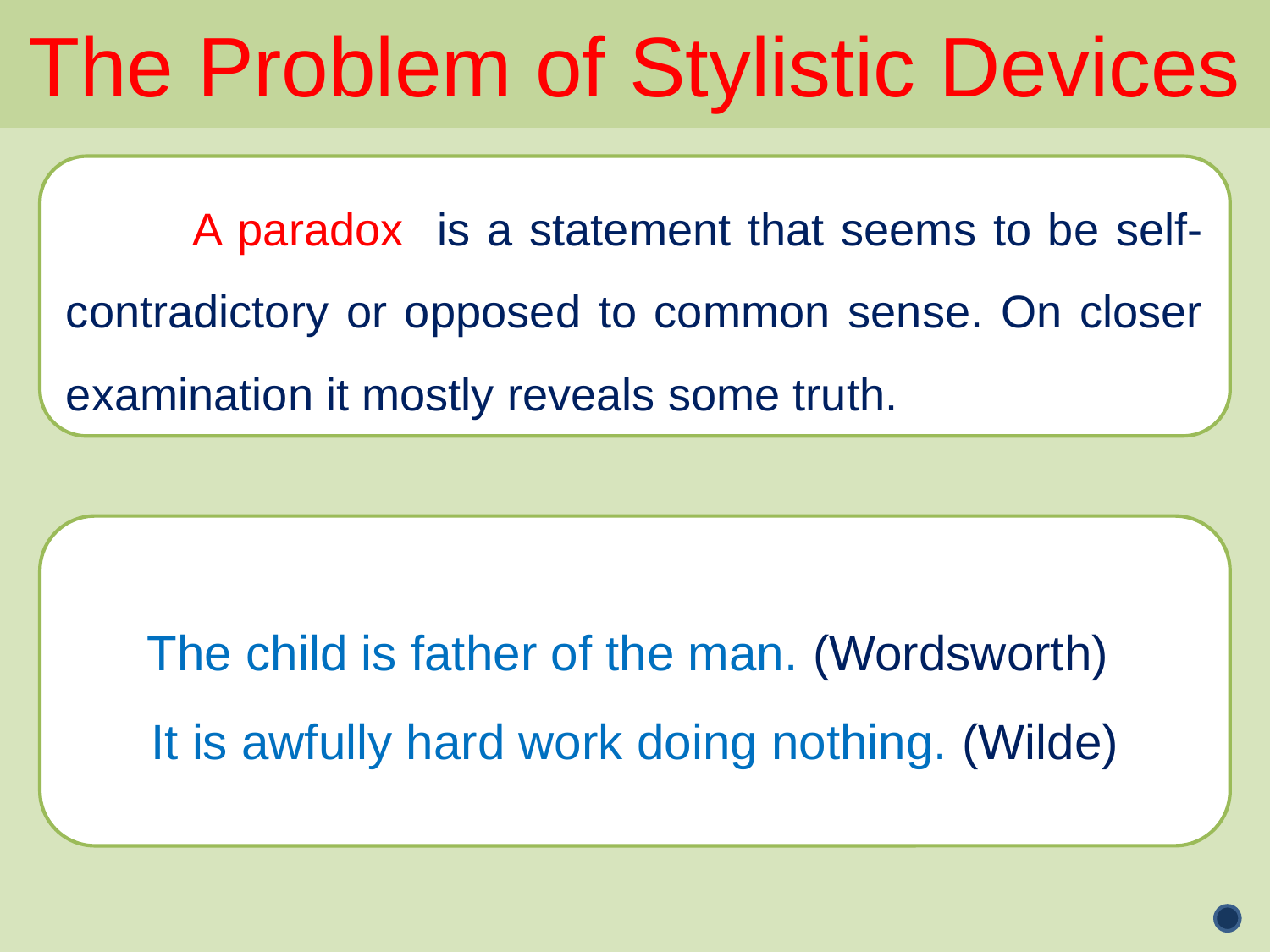

The Problem of Stylistic Devices
	A paradox  is a statement that seems to be self-contradictory or opposed to common sense. On closer examination it mostly reveals some truth.
The child is father of the man. (Wordsworth)
It is awfully hard work doing nothing. (Wilde)